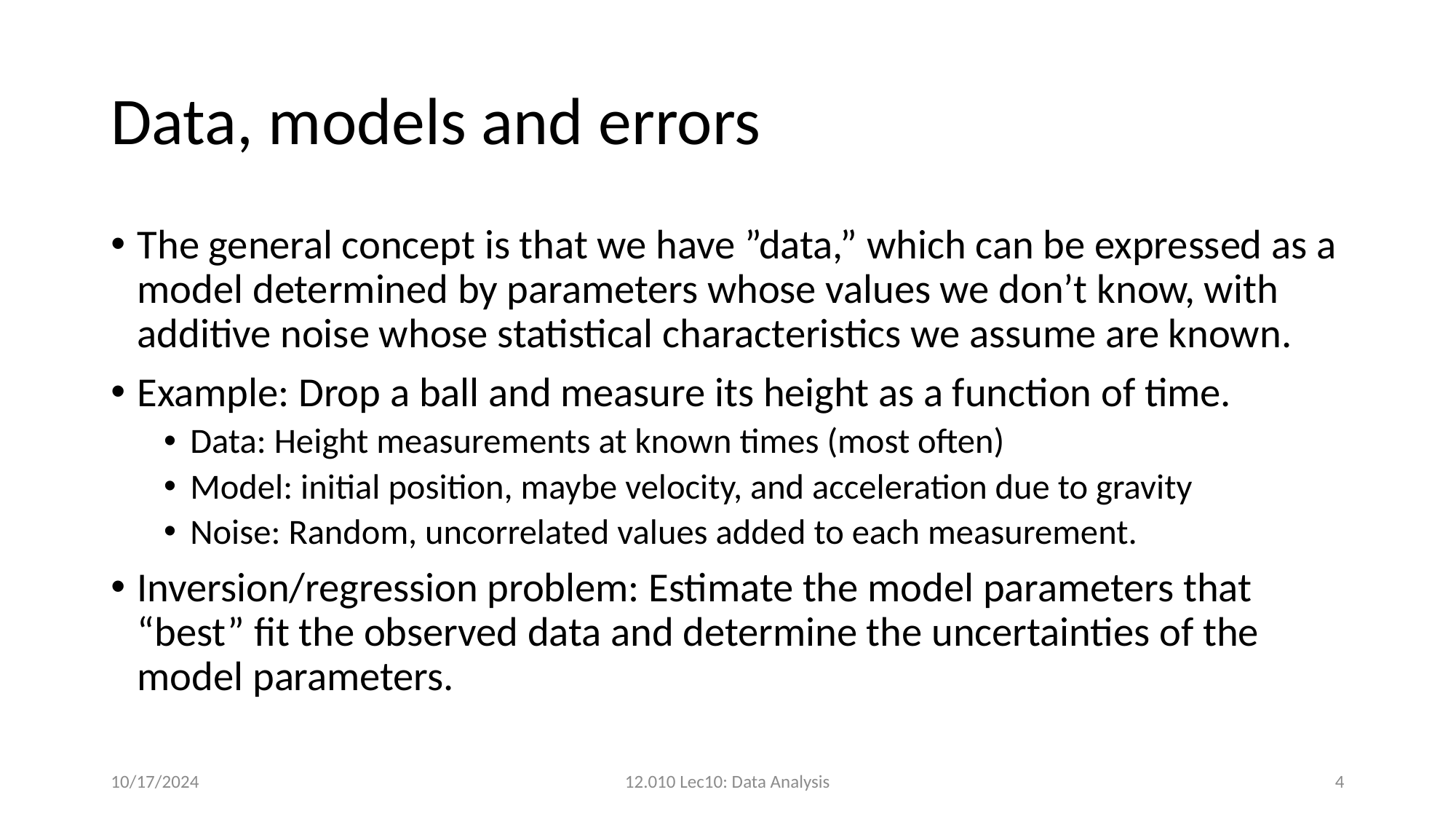

# Data, models and errors
The general concept is that we have ”data,” which can be expressed as a model determined by parameters whose values we don’t know, with additive noise whose statistical characteristics we assume are known.
Example: Drop a ball and measure its height as a function of time.
Data: Height measurements at known times (most often)
Model: initial position, maybe velocity, and acceleration due to gravity
Noise: Random, uncorrelated values added to each measurement.
Inversion/regression problem: Estimate the model parameters that “best” fit the observed data and determine the uncertainties of the model parameters.
10/17/2024
12.010 Lec10: Data Analysis
4